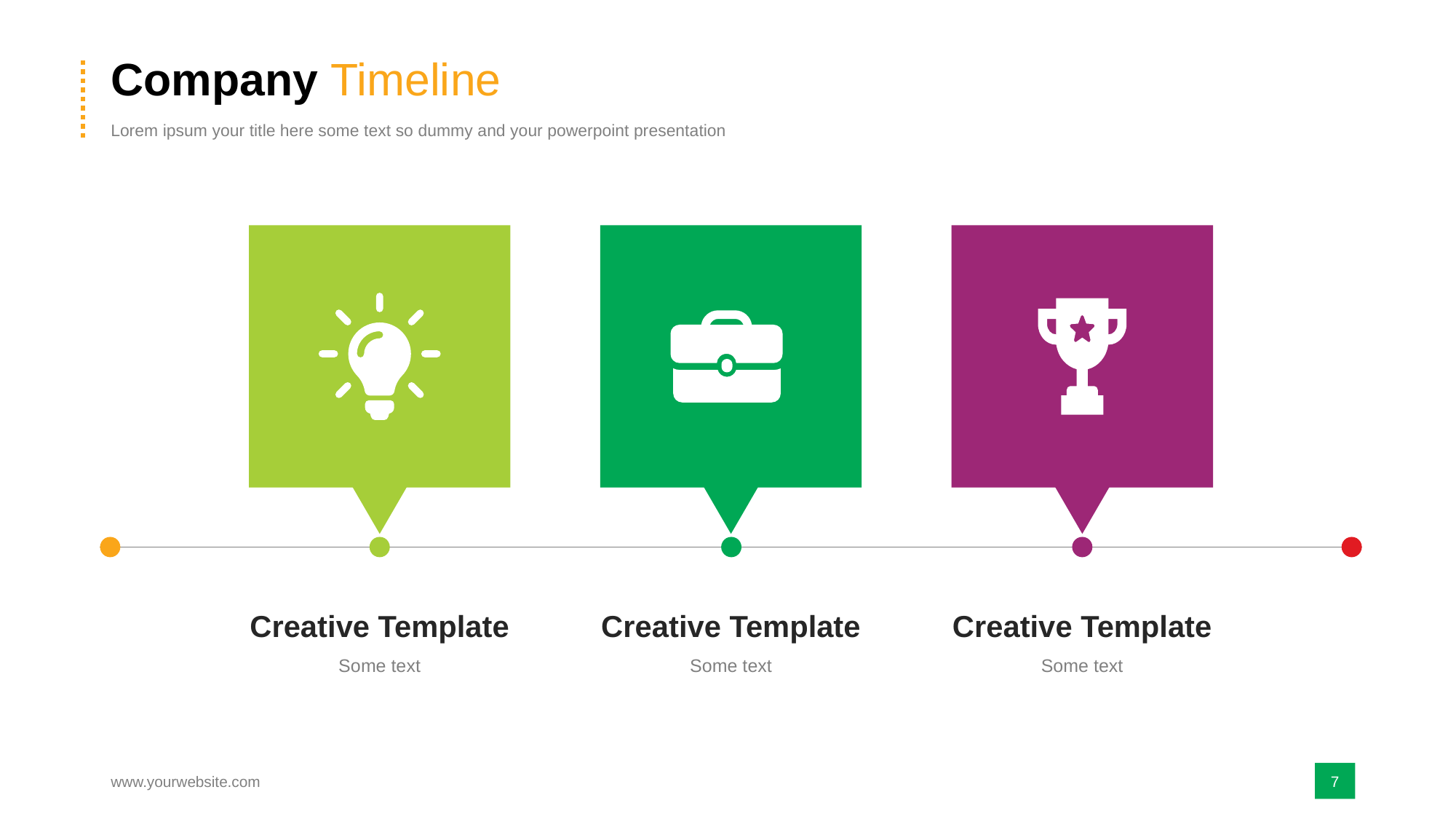

# Company Timeline
Lorem ipsum your title here some text so dummy and your powerpoint presentation

Creative Template
Some text
Creative Template
Some text
Creative Template
Some text
7
www.yourwebsite.com